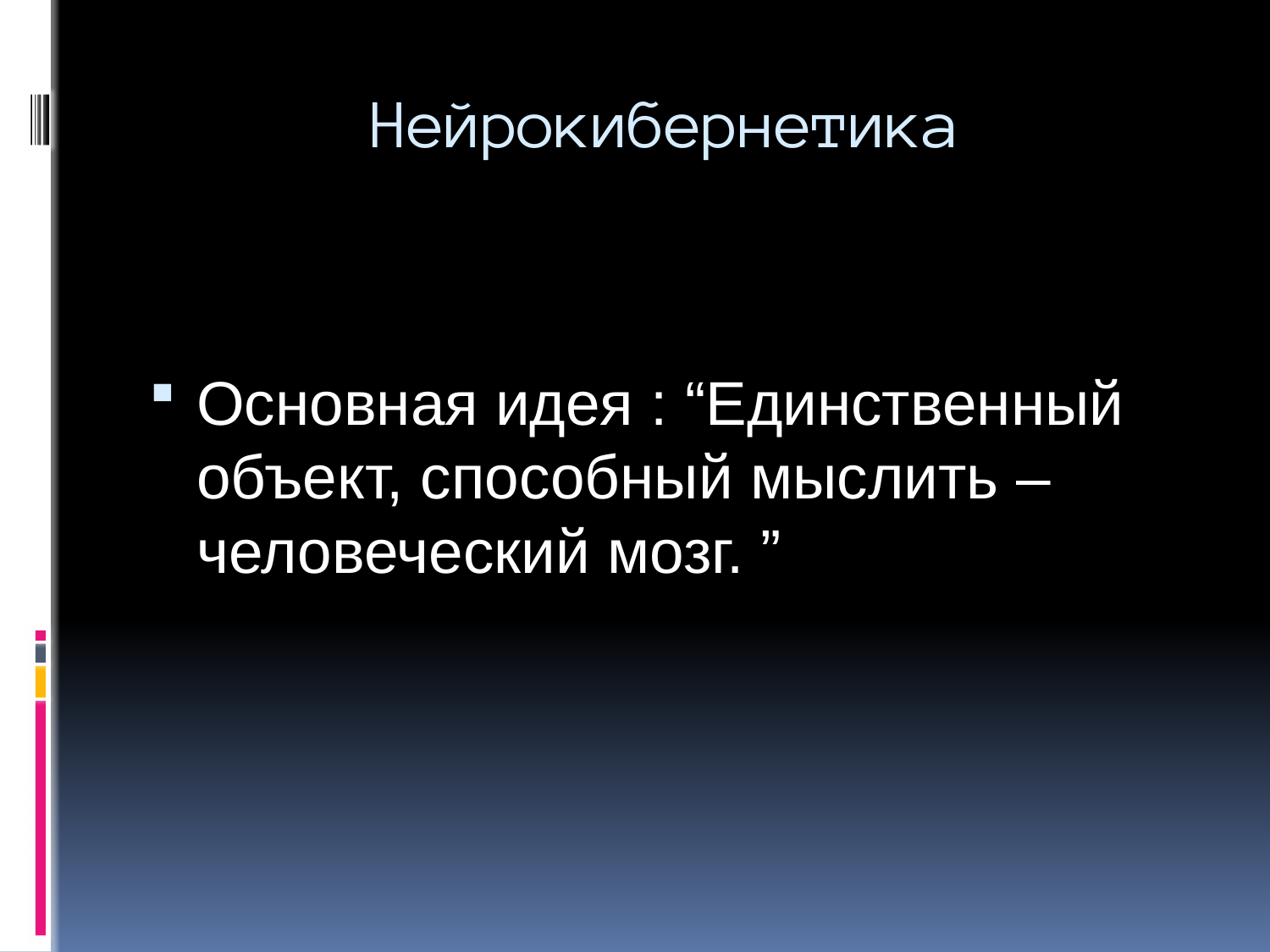

# Нейрокибернетика
Основная идея : “Единственный объект, способный мыслить – человеческий мозг. ”